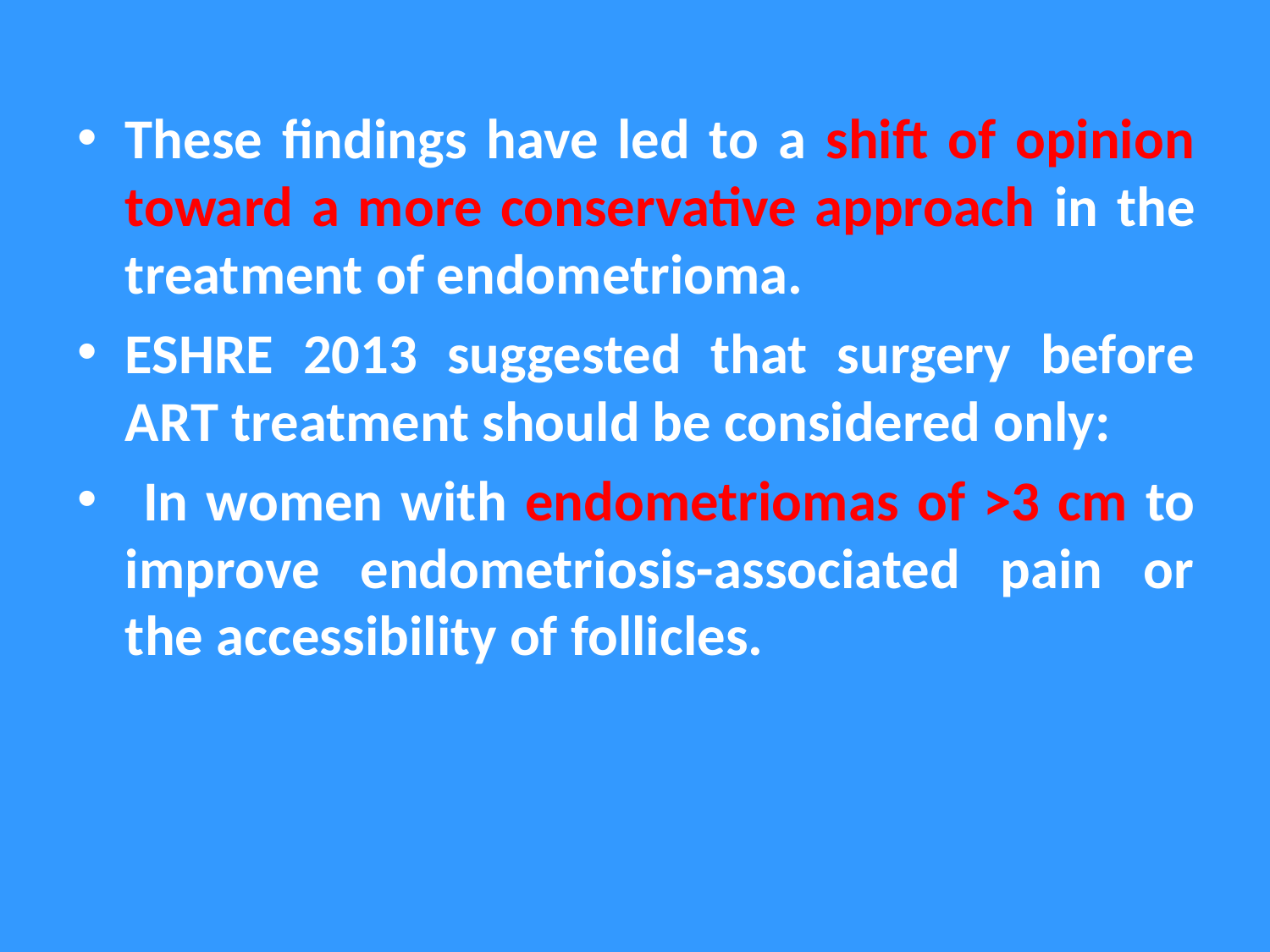

These findings have led to a shift of opinion toward a more conservative approach in the treatment of endometrioma.
ESHRE 2013 suggested that surgery before ART treatment should be considered only:
 In women with endometriomas of >3 cm to improve endometriosis-associated pain or the accessibility of follicles.